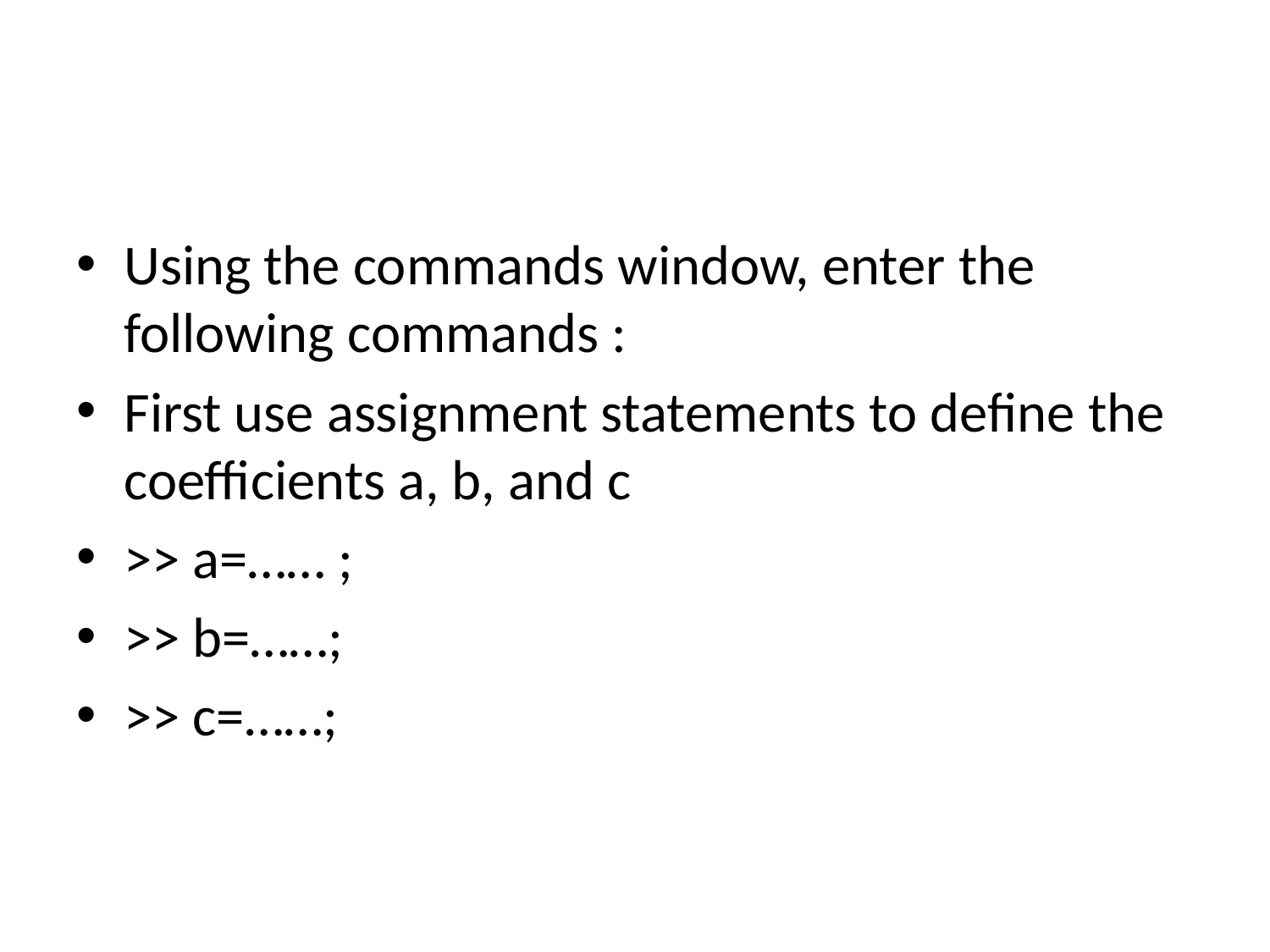

#
Using the commands window, enter the following commands :
First use assignment statements to define the coefficients a, b, and c
>> a=…… ;
>> b=……;
>> c=……;